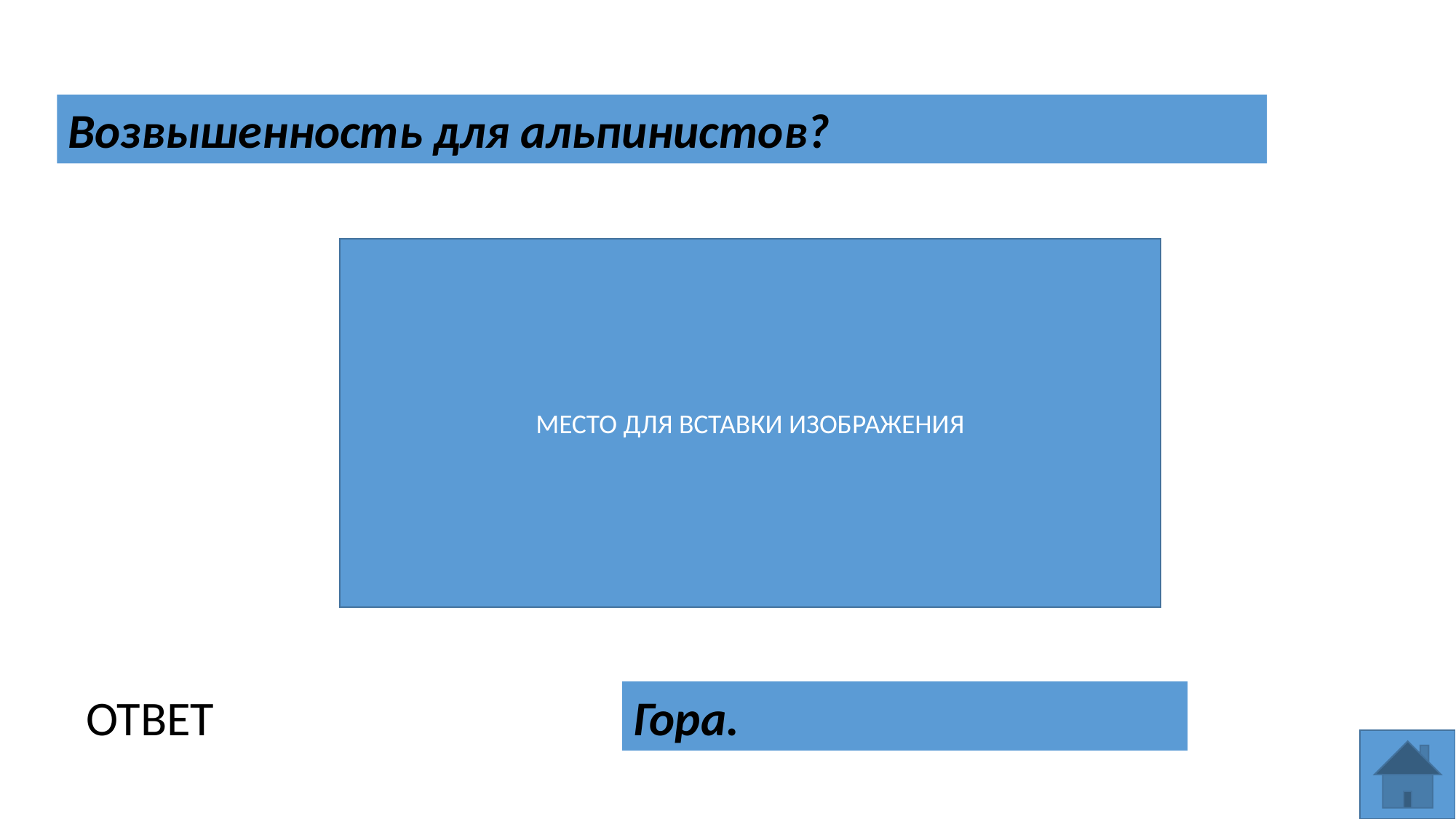

Возвышенность для альпинистов?
МЕСТО ДЛЯ ВСТАВКИ ИЗОБРАЖЕНИЯ
Гора.
ОТВЕТ